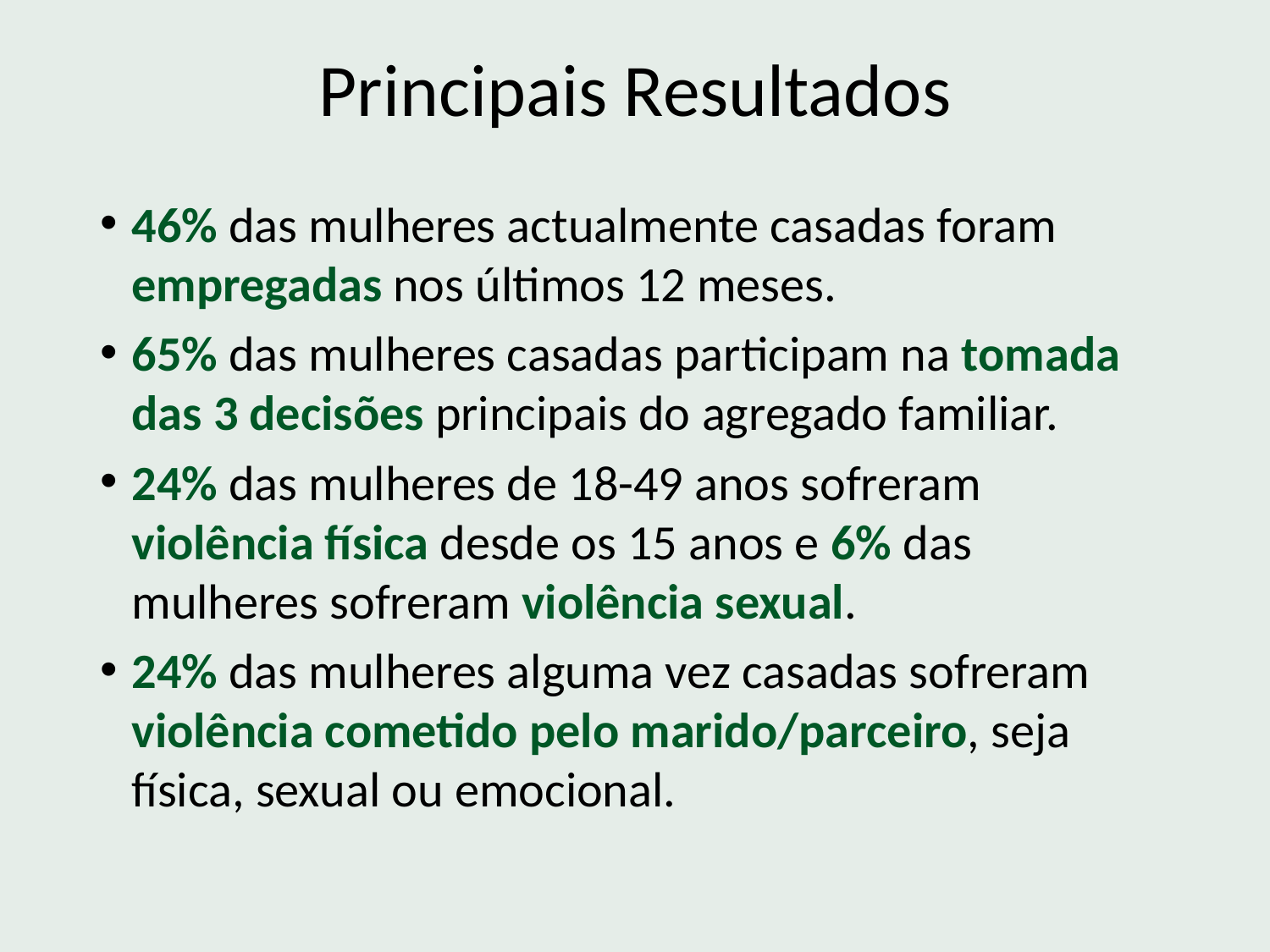

Principais Resultados
46% das mulheres actualmente casadas foram empregadas nos últimos 12 meses.
65% das mulheres casadas participam na tomada das 3 decisões principais do agregado familiar.
24% das mulheres de 18-49 anos sofreram violência física desde os 15 anos e 6% das mulheres sofreram violência sexual.
24% das mulheres alguma vez casadas sofreram violência cometido pelo marido/parceiro, seja física, sexual ou emocional.